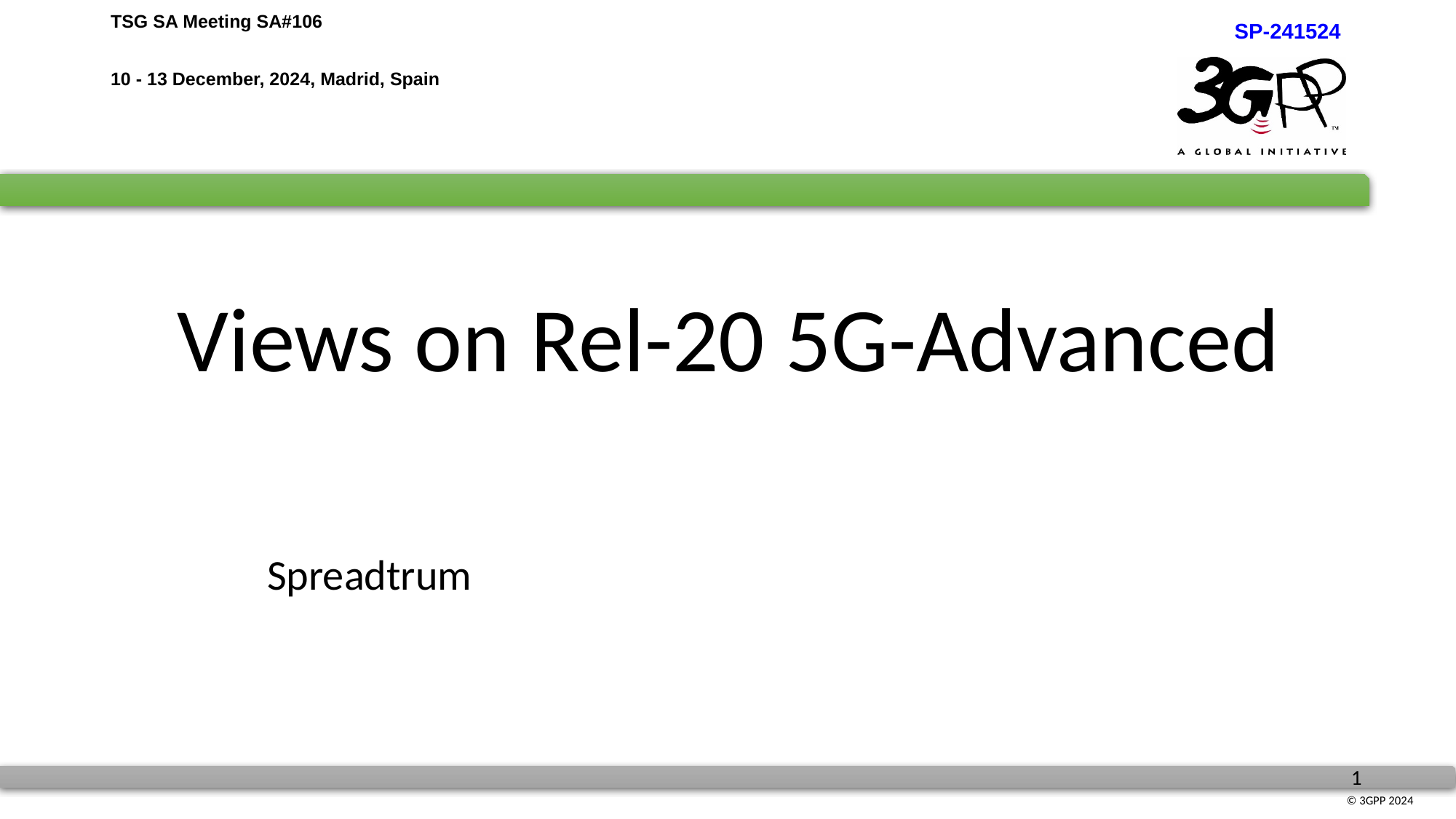

SP-241524
# Views on Rel-20 5G-Advanced
Spreadtrum